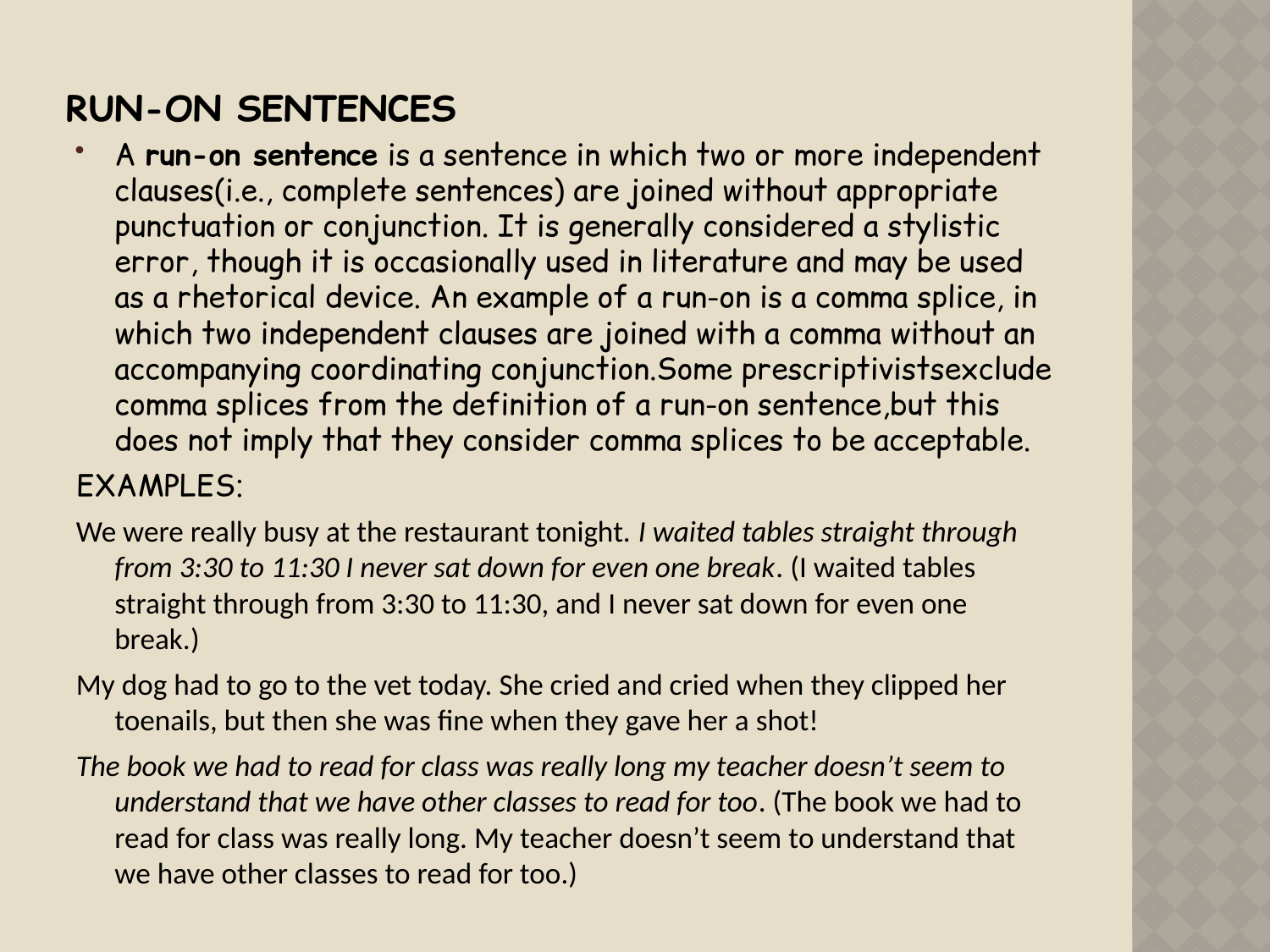

# Run-on Sentences
A run-on sentence is a sentence in which two or more independent clauses(i.e., complete sentences) are joined without appropriate punctuation or conjunction. It is generally considered a stylistic error, though it is occasionally used in literature and may be used as a rhetorical device. An example of a run-on is a comma splice, in which two independent clauses are joined with a comma without an accompanying coordinating conjunction.Some prescriptivistsexclude comma splices from the definition of a run-on sentence,but this does not imply that they consider comma splices to be acceptable.
EXAMPLES:
We were really busy at the restaurant tonight. I waited tables straight through from 3:30 to 11:30 I never sat down for even one break. (I waited tables straight through from 3:30 to 11:30, and I never sat down for even one break.)
My dog had to go to the vet today. She cried and cried when they clipped her toenails, but then she was fine when they gave her a shot!
The book we had to read for class was really long my teacher doesn’t seem to understand that we have other classes to read for too. (The book we had to read for class was really long. My teacher doesn’t seem to understand that we have other classes to read for too.)